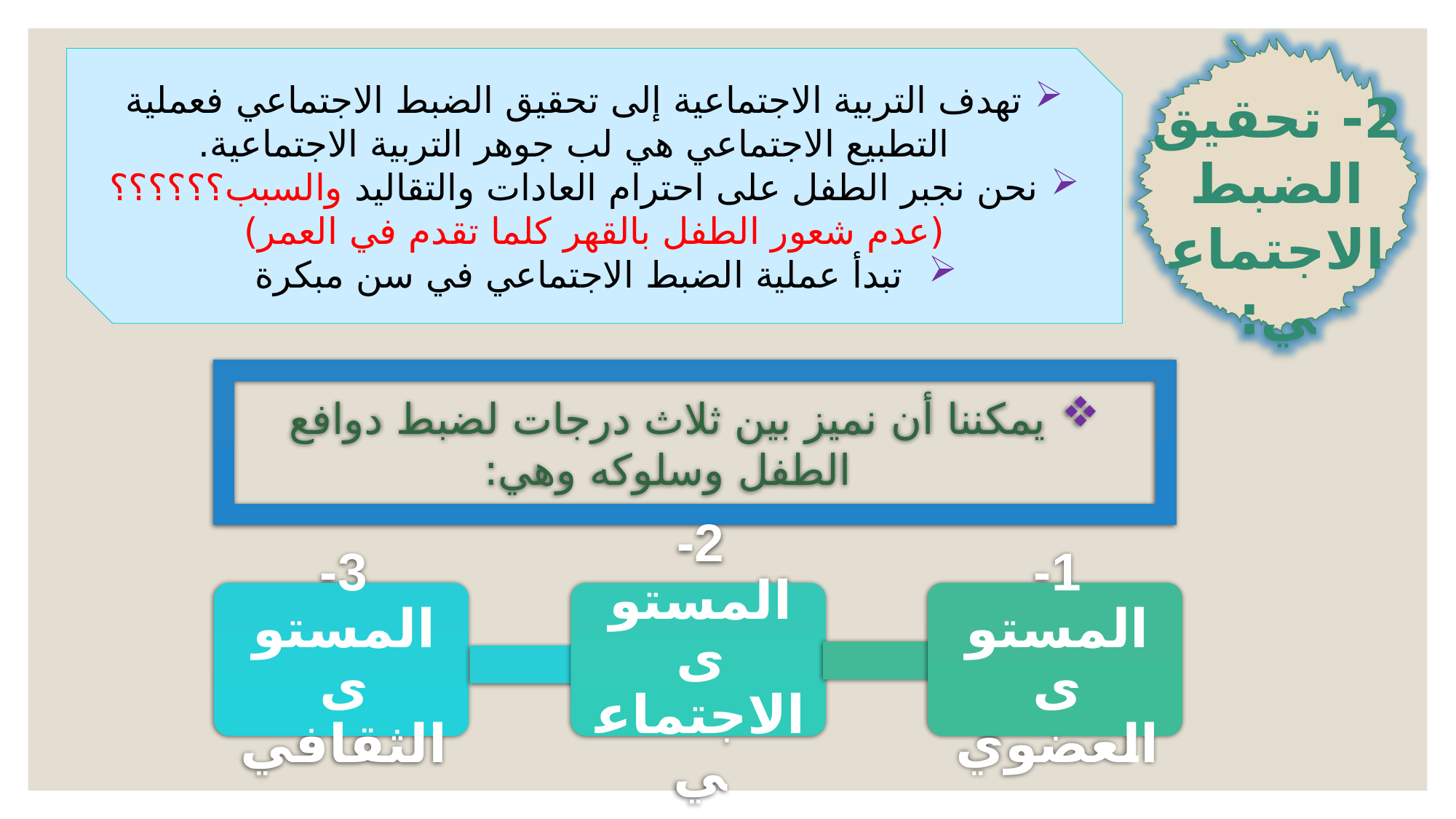

2- تحقيق الضبط الاجتماعي:
تهدف التربية الاجتماعية إلى تحقيق الضبط الاجتماعي فعملية التطبيع الاجتماعي هي لب جوهر التربية الاجتماعية.
نحن نجبر الطفل على احترام العادات والتقاليد والسبب؟؟؟؟؟؟
(عدم شعور الطفل بالقهر كلما تقدم في العمر)
تبدأ عملية الضبط الاجتماعي في سن مبكرة
3- المستوى الثقافي

2- المستوى الاجتماعي

1- المستوى العضوي
يمكننا أن نميز بين ثلاث درجات لضبط دوافع الطفل وسلوكه وهي: